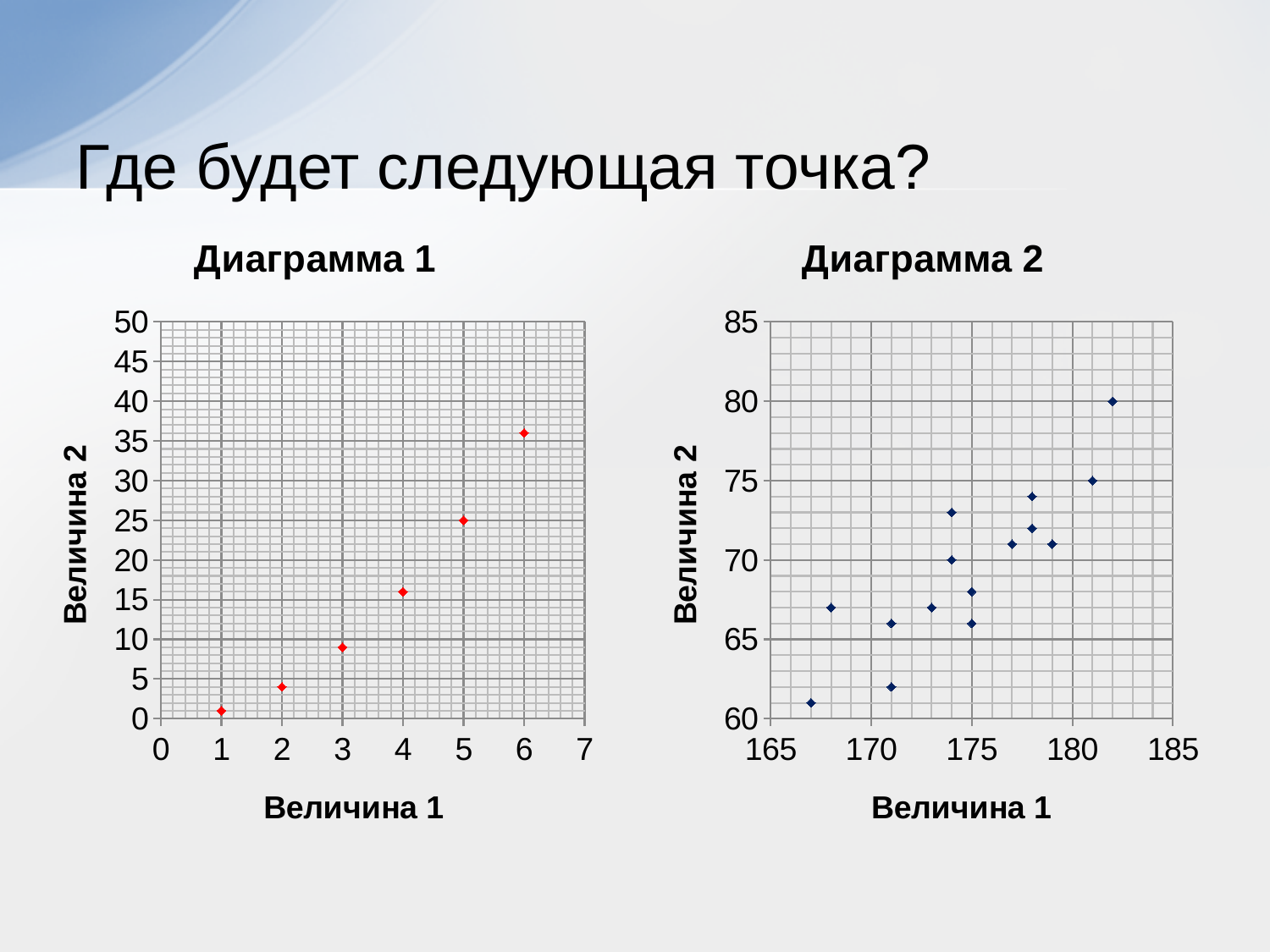

# Где будет следующая точка?

### Chart: Диаграмма 1

| Category |  |
|---|---|

### Chart: Диаграмма 2

| Category |  |
|---|---|